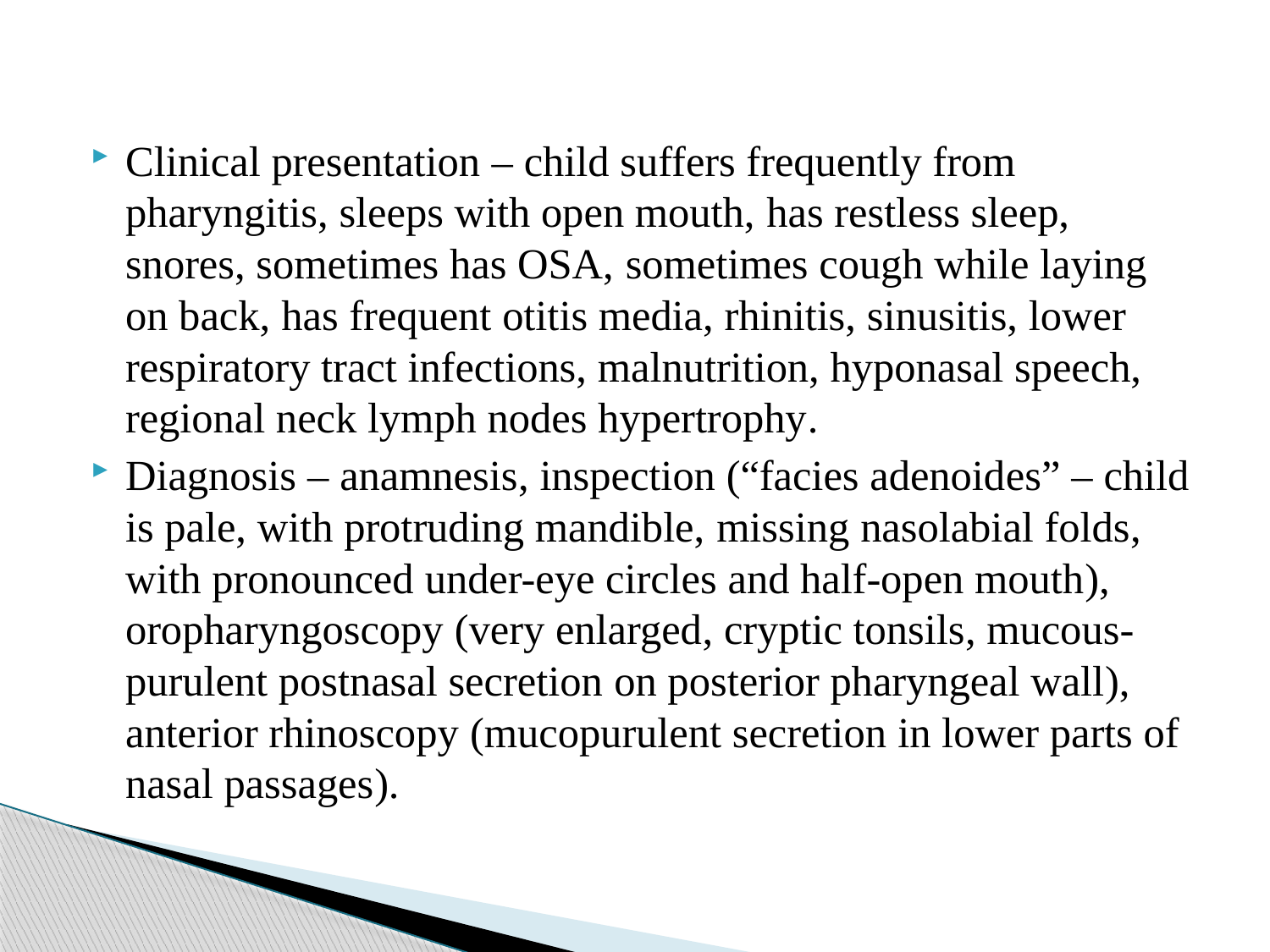

Clinical presentation – child suffers frequently from pharyngitis, sleeps with open mouth, has restless sleep, snores, sometimes has OSA, sometimes cough while laying on back, has frequent otitis media, rhinitis, sinusitis, lower respiratory tract infections, malnutrition, hyponasal speech, regional neck lymph nodes hypertrophy.
Diagnosis – anamnesis, inspection (“facies adenoides” – child is pale, with protruding mandible, missing nasolabial folds, with pronounced under-eye circles and half-open mouth), oropharyngoscopy (very enlarged, cryptic tonsils, mucous-purulent postnasal secretion on posterior pharyngeal wall), anterior rhinoscopy (mucopurulent secretion in lower parts of nasal passages).